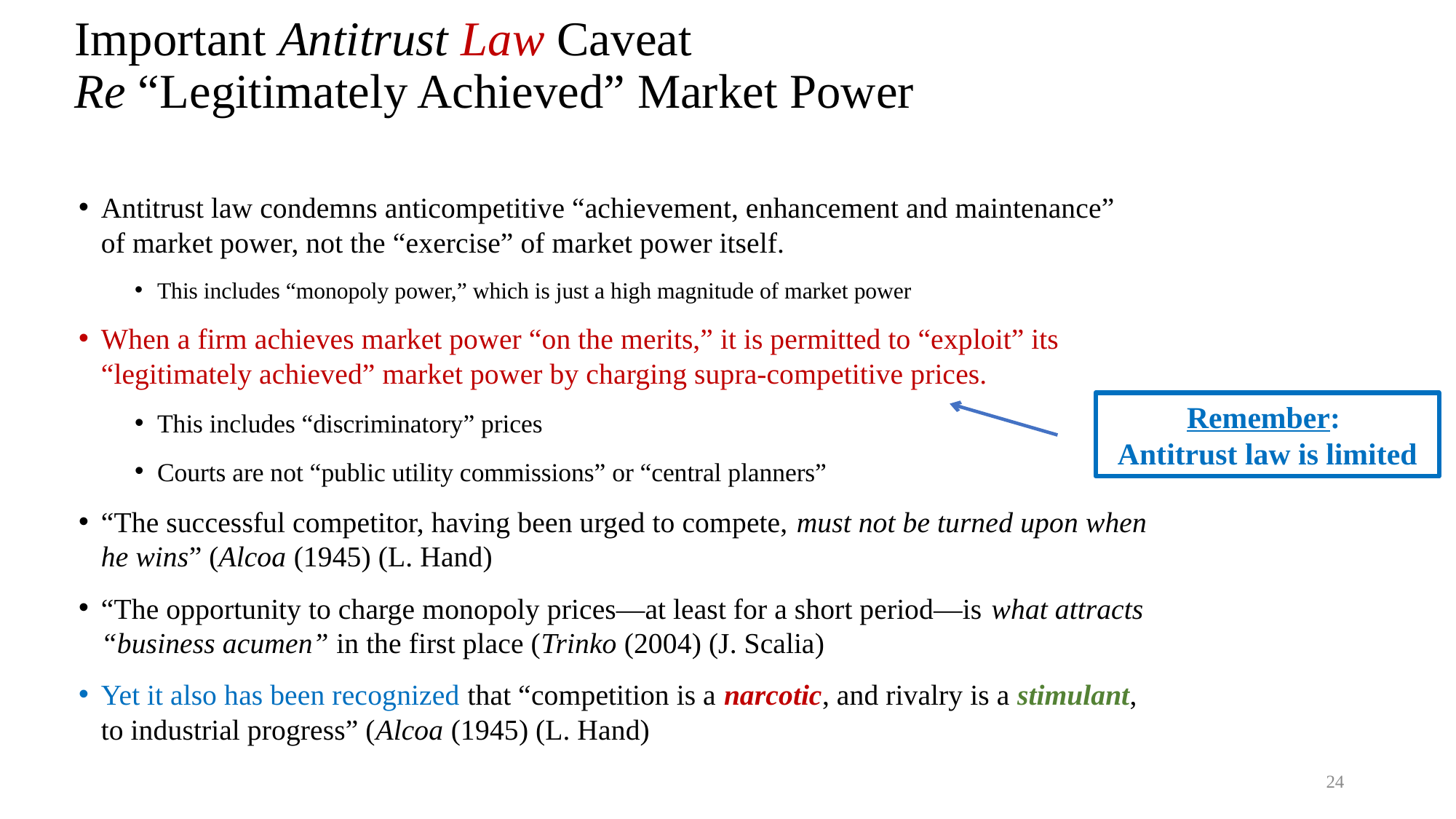

# Important Antitrust Law Caveat Re “Legitimately Achieved” Market Power
Antitrust law condemns anticompetitive “achievement, enhancement and maintenance”
of market power, not the “exercise” of market power itself.
This includes “monopoly power,” which is just a high magnitude of market power
When a firm achieves market power “on the merits,” it is permitted to “exploit” its
“legitimately achieved” market power by charging supra-competitive prices.
This includes “discriminatory” prices
Courts are not “public utility commissions” or “central planners”
“The successful competitor, having been urged to compete, must not be turned upon when he wins” (Alcoa (1945) (L. Hand)
“The opportunity to charge monopoly prices—at least for a short period—is what attracts “business acumen” in the first place (Trinko (2004) (J. Scalia)
Yet it also has been recognized that “competition is a narcotic, and rivalry is a stimulant,
to industrial progress” (Alcoa (1945) (L. Hand)

Remember:
Antitrust law is limited
24